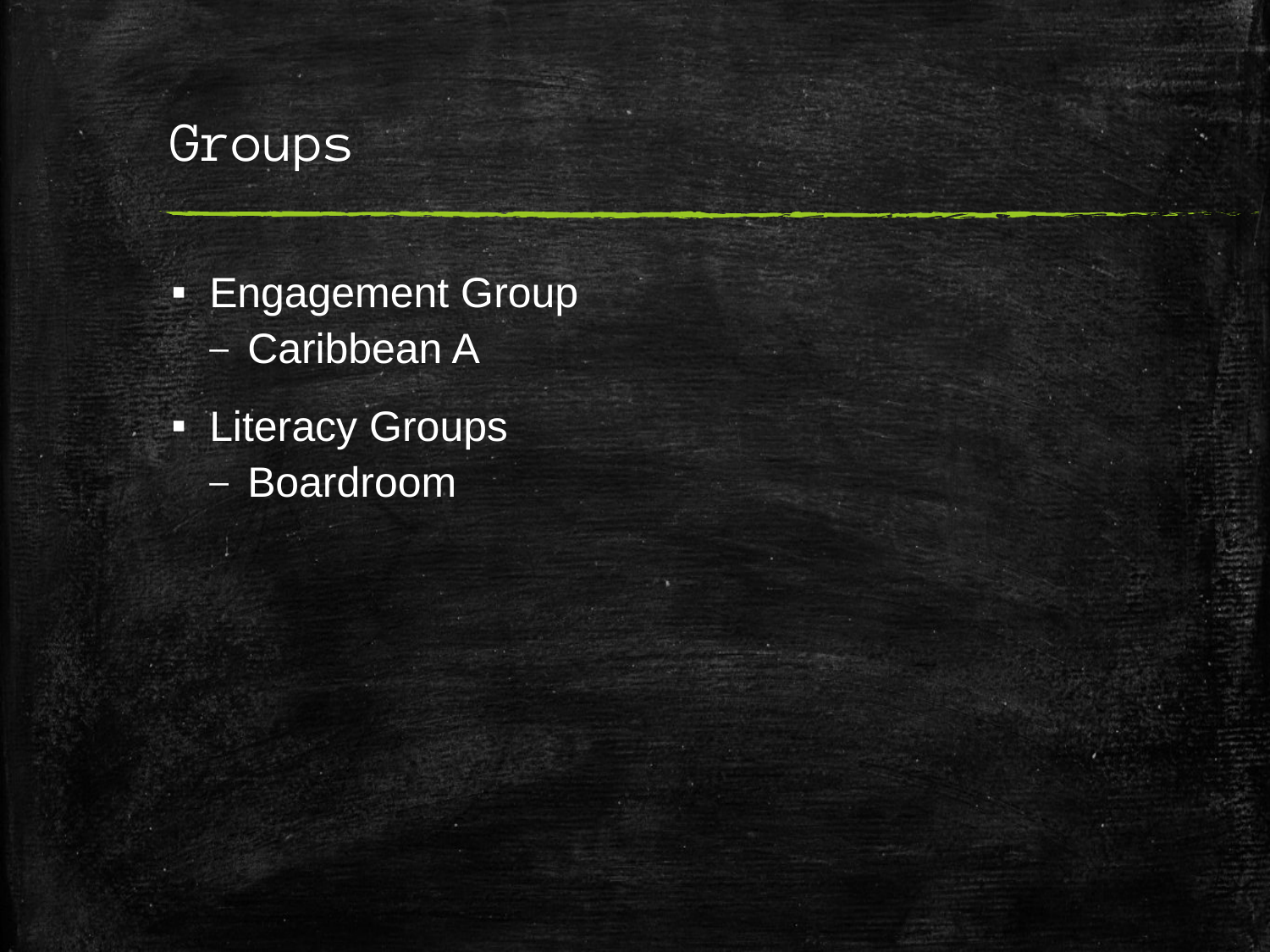

# Groups
Engagement Group
Caribbean A
Literacy Groups
Boardroom